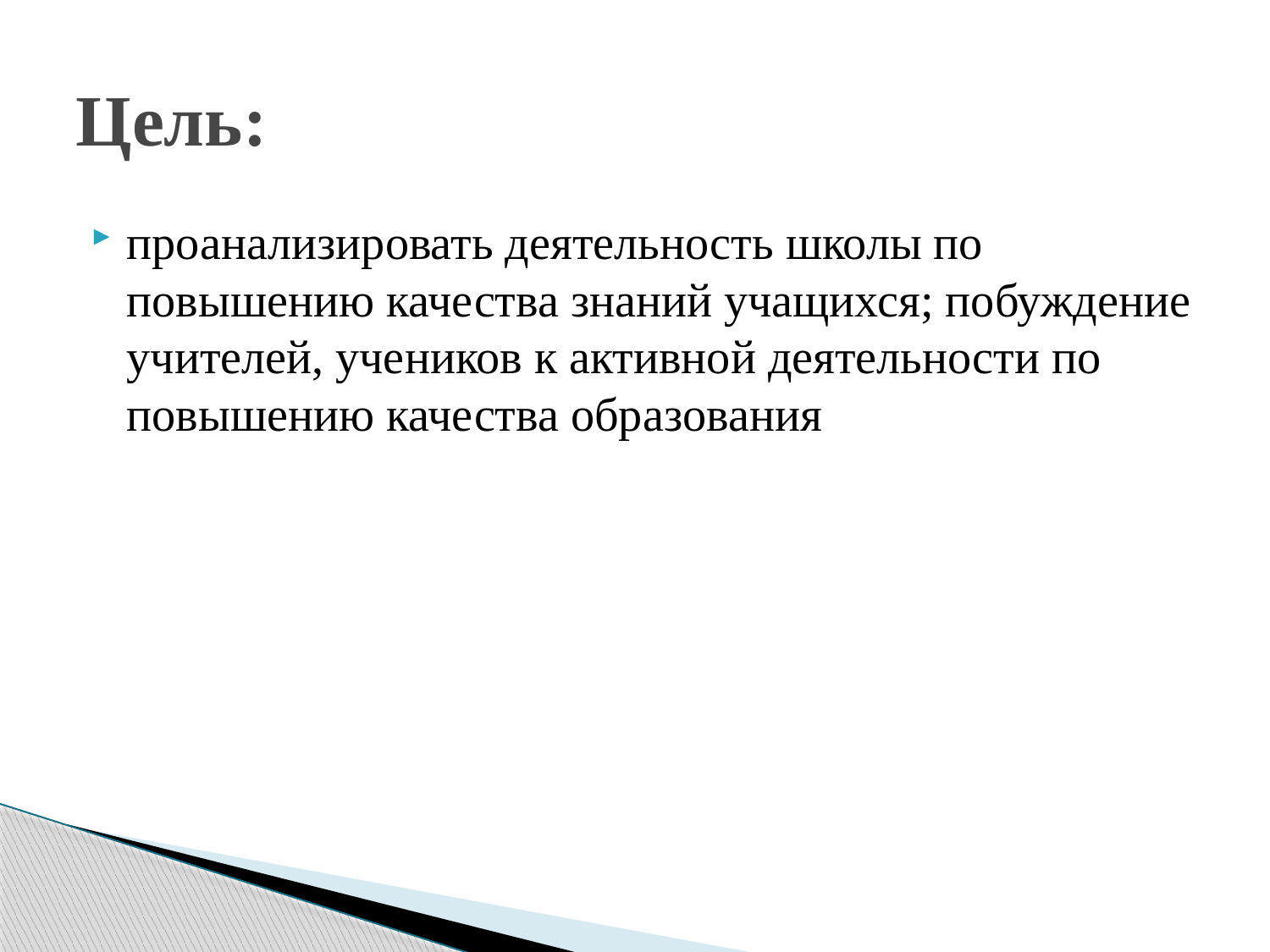

# Цель:
проанализировать деятельность школы по повышению качества знаний учащихся; побуждение учителей, учеников к активной деятельности по повышению качества образования